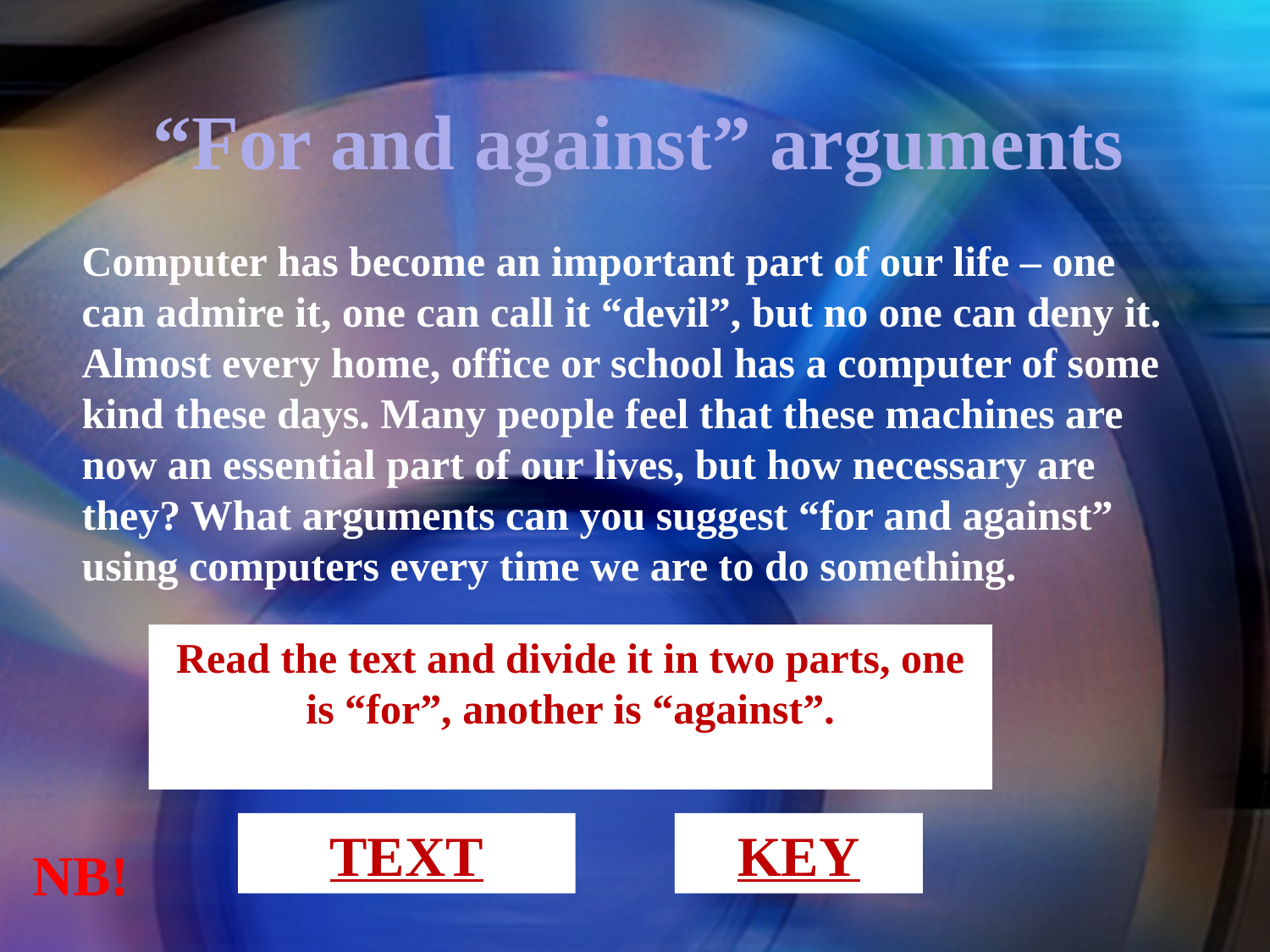

# “For and against” arguments
Computer has become an important part of our life – one can admire it, one can call it “devil”, but no one can deny it. Almost every home, office or school has a computer of some kind these days. Many people feel that these machines are now an essential part of our lives, but how necessary are they? What arguments can you suggest “for and against” using computers every time we are to do something.

Read the text and divide it in two parts, one is “for”, another is “against”.

TEXT
KEY
NB!